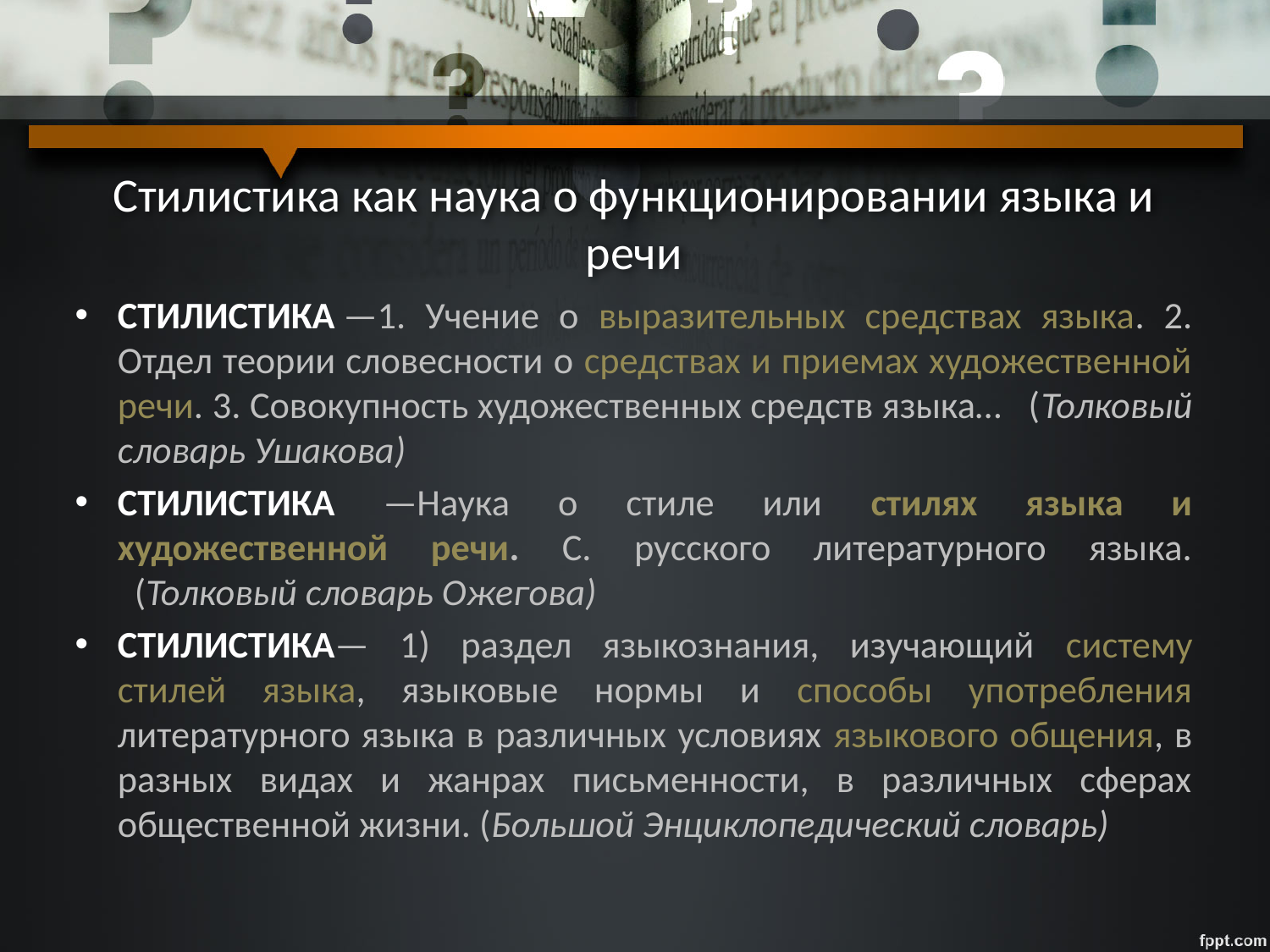

# Стилистика как наука о функционировании языка и речи
СТИЛИСТИКА —1. Учение о выразительных средствах языка. 2. Отдел теории словесности о средствах и приемах художественной речи. 3. Совокупность художественных средств языка…   (Толковый словарь Ушакова)
СТИЛИСТИКА —Наука о стиле или стилях языка и художественной речи. С. русского литературного языка.   (Толковый словарь Ожегова)
СТИЛИСТИКА— 1) раздел языкознания, изучающий систему стилей языка, языковые нормы и способы употребления литературного языка в различных условиях языкового общения, в разных видах и жанрах письменности, в различных сферах общественной жизни. (Большой Энциклопедический словарь)